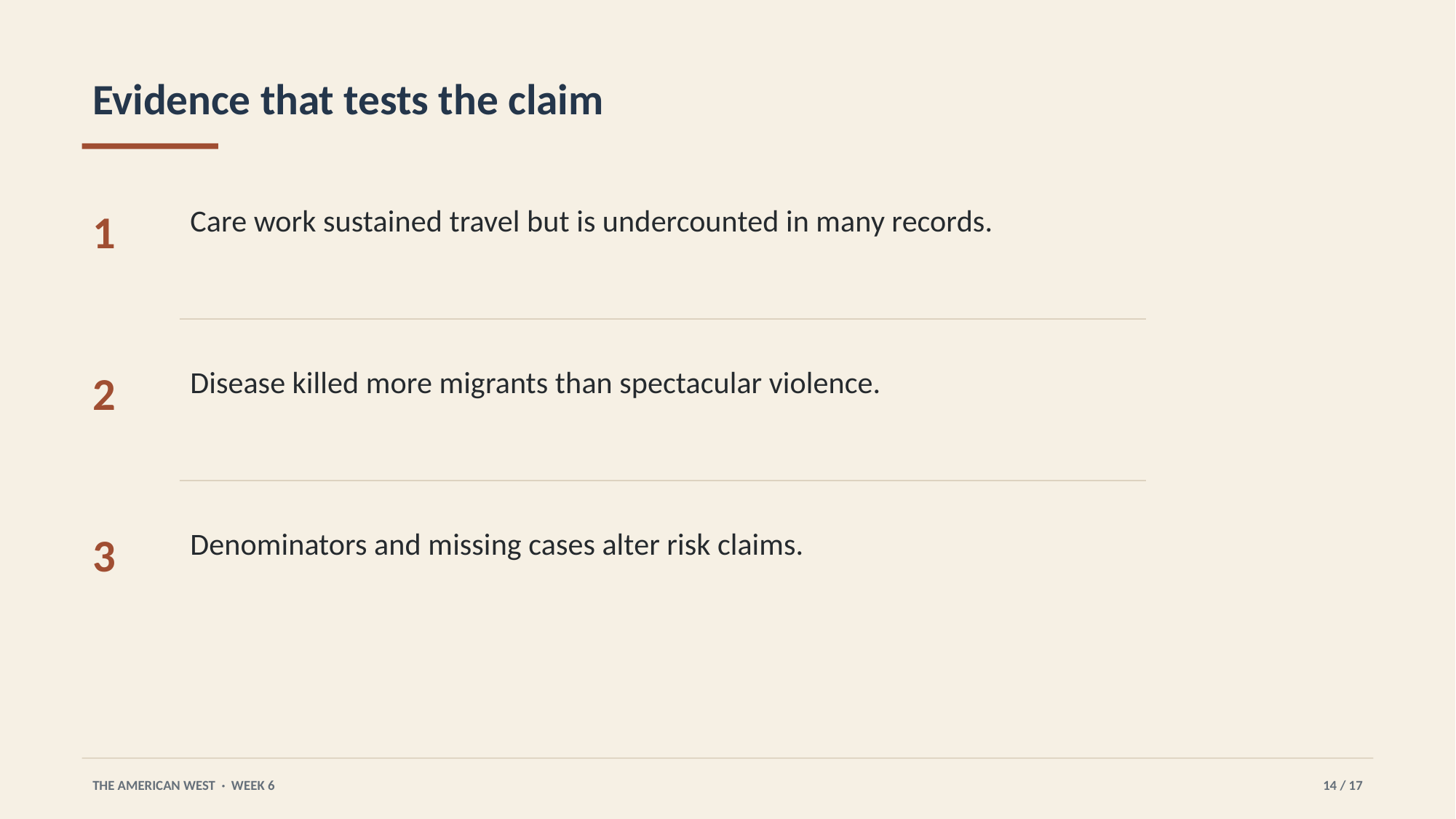

Evidence that tests the claim

Care work sustained travel but is undercounted in many records.
1

Disease killed more migrants than spectacular violence.
2

Denominators and missing cases alter risk claims.
3

THE AMERICAN WEST  ·  WEEK 6
14 / 17